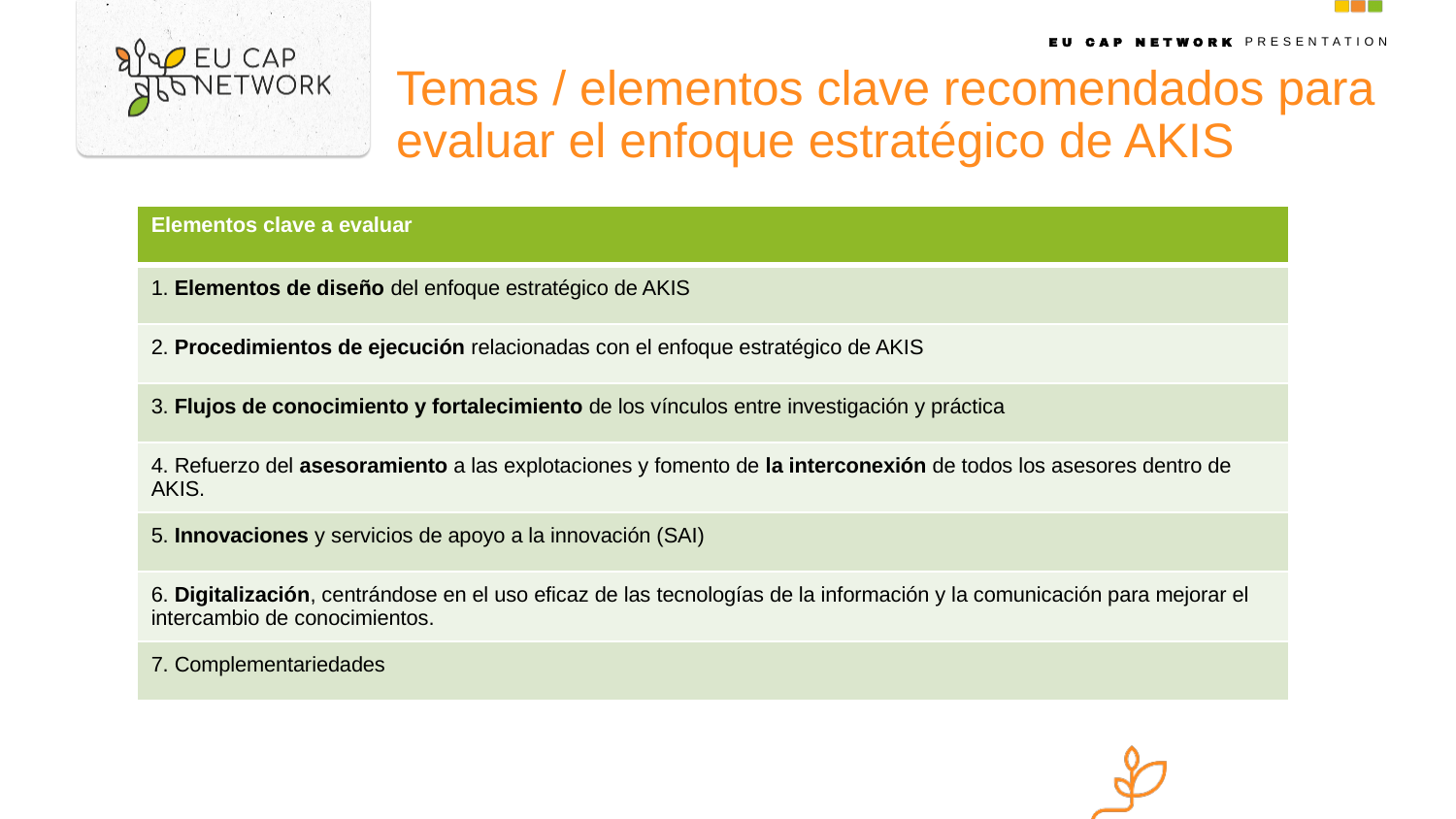

# Temas / elementos clave recomendados para evaluar el enfoque estratégico de AKIS
| Elementos clave a evaluar |
| --- |
| 1. Elementos de diseño del enfoque estratégico de AKIS |
| 2. Procedimientos de ejecución relacionadas con el enfoque estratégico de AKIS |
| 3. Flujos de conocimiento y fortalecimiento de los vínculos entre investigación y práctica |
| 4. Refuerzo del asesoramiento a las explotaciones y fomento de la interconexión de todos los asesores dentro de AKIS. |
| 5. Innovaciones y servicios de apoyo a la innovación (SAI) |
| 6. Digitalización, centrándose en el uso eficaz de las tecnologías de la información y la comunicación para mejorar el intercambio de conocimientos. |
| 7. Complementariedades |